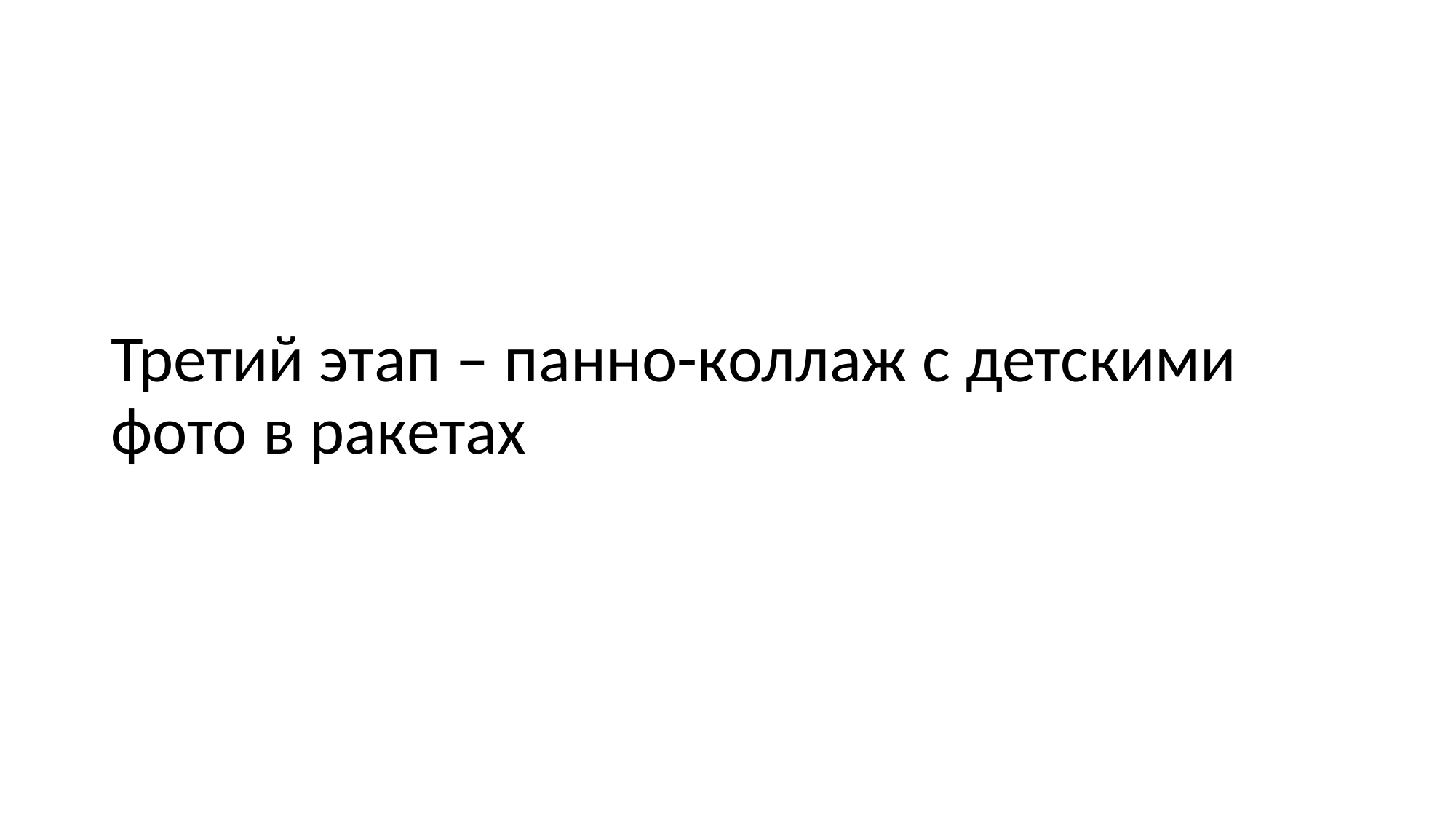

# Третий этап – панно-коллаж с детскими фото в ракетах